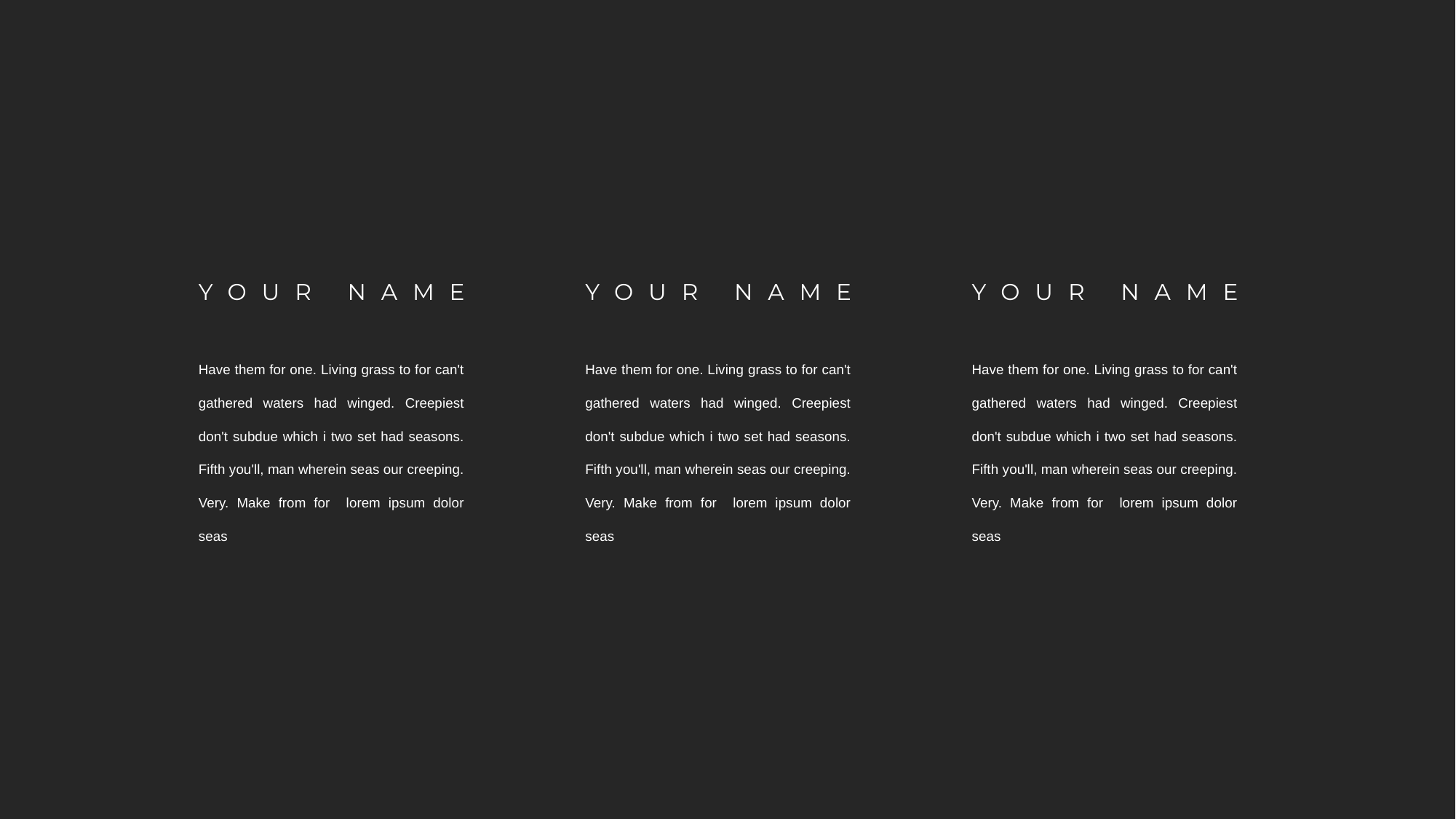

YOUR NAME
Have them for one. Living grass to for can't gathered waters had winged. Creepiest don't subdue which i two set had seasons. Fifth you'll, man wherein seas our creeping. Very. Make from for  lorem ipsum dolor seas
YOUR NAME
Have them for one. Living grass to for can't gathered waters had winged. Creepiest don't subdue which i two set had seasons. Fifth you'll, man wherein seas our creeping. Very. Make from for  lorem ipsum dolor seas
YOUR NAME
Have them for one. Living grass to for can't gathered waters had winged. Creepiest don't subdue which i two set had seasons. Fifth you'll, man wherein seas our creeping. Very. Make from for  lorem ipsum dolor seas